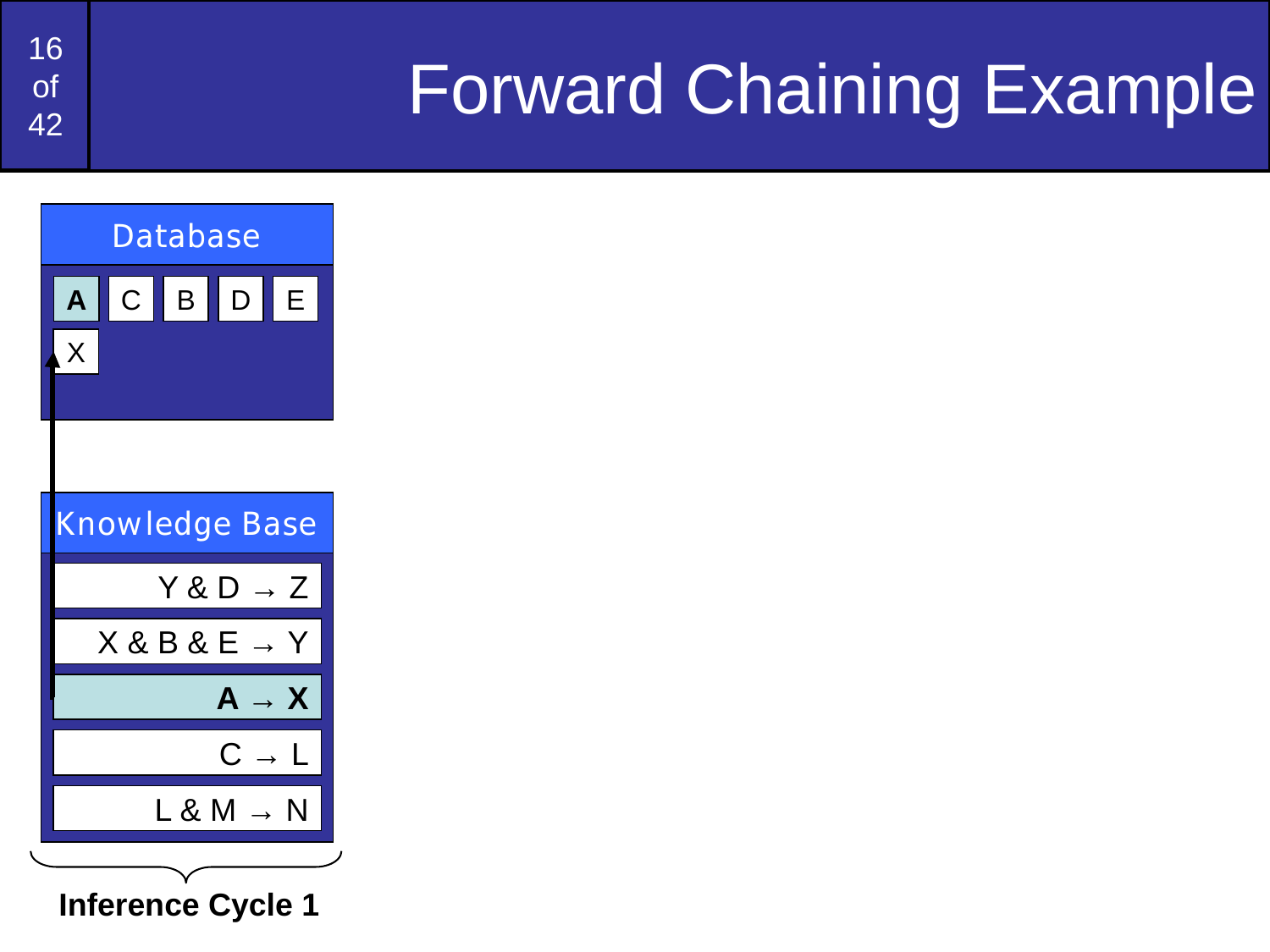

# Forward Chaining Example
Database

A
C
B
D
E
X
Knowledge Base

Y & D → Z
X & B & E → Y
A → X

C → L
L & M → N
Inference Cycle 1